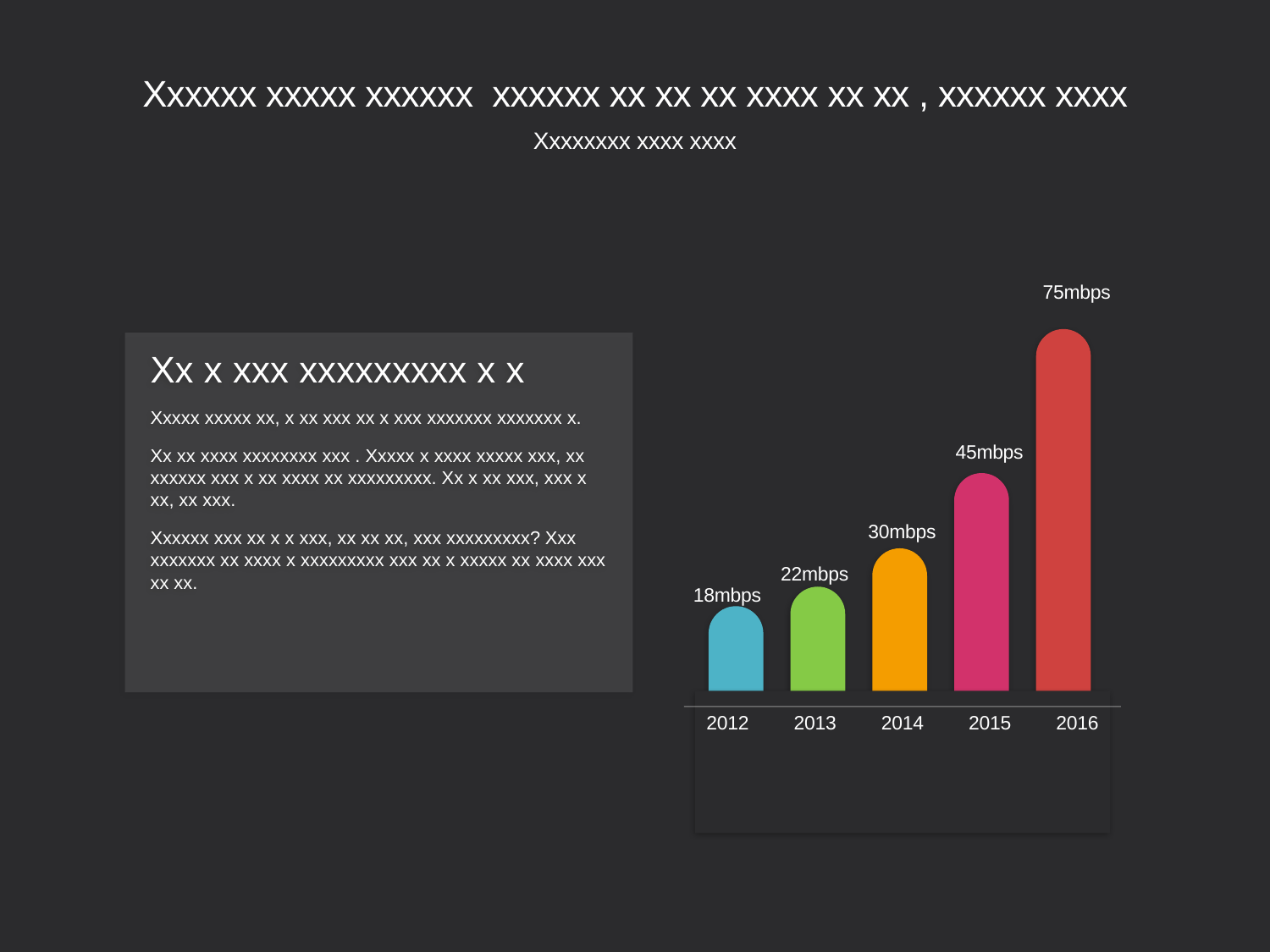

# Xxxxxx xxxxx xxxxxx  xxxxxx xx xx xx xxxx xx xx , xxxxxx xxxx
Xxxxxxxx xxxx xxxx

### Chart

| Category | Series 1 |
|---|---|
| 2012 | 18.0 |
| 2013 | 22.0 |
| 2014 | 30.0 |
| 2015 | 45.0 |
| 2016 | 75.0 |
Xx x xxx xxxxxxxxx x x
Xxxxx xxxxx xx, x xx xxx xx x xxx xxxxxxx xxxxxxx x.
Xx xx xxxx xxxxxxxx xxx . Xxxxx x xxxx xxxxx xxx, xx xxxxxx xxx x xx xxxx xx xxxxxxxxx. Xx x xx xxx, xxx x xx, xx xxx.
Xxxxxx xxx xx x x xxx, xx xx xx, xxx xxxxxxxxx? Xxx xxxxxxx xx xxxx x xxxxxxxxx xxx xx x xxxxx xx xxxx xxx xx xx.